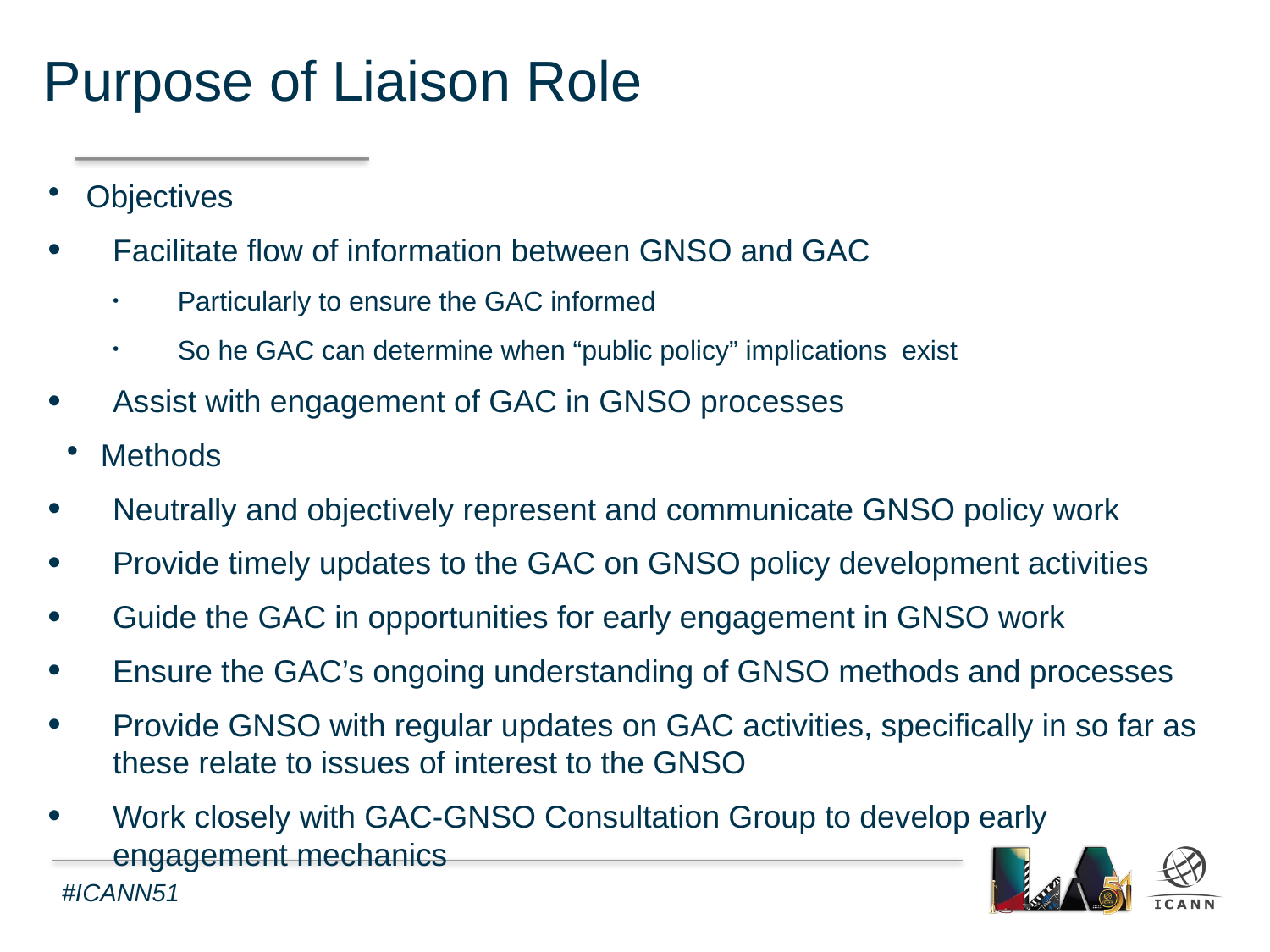

Purpose of Liaison Role
Objectives
Facilitate flow of information between GNSO and GAC
Particularly to ensure the GAC informed
So he GAC can determine when “public policy” implications  exist
Assist with engagement of GAC in GNSO processes
Methods
Neutrally and objectively represent and communicate GNSO policy work
Provide timely updates to the GAC on GNSO policy development activities
Guide the GAC in opportunities for early engagement in GNSO work
Ensure the GAC’s ongoing understanding of GNSO methods and processes
Provide GNSO with regular updates on GAC activities, specifically in so far as these relate to issues of interest to the GNSO
Work closely with GAC-GNSO Consultation Group to develop early engagement mechanics